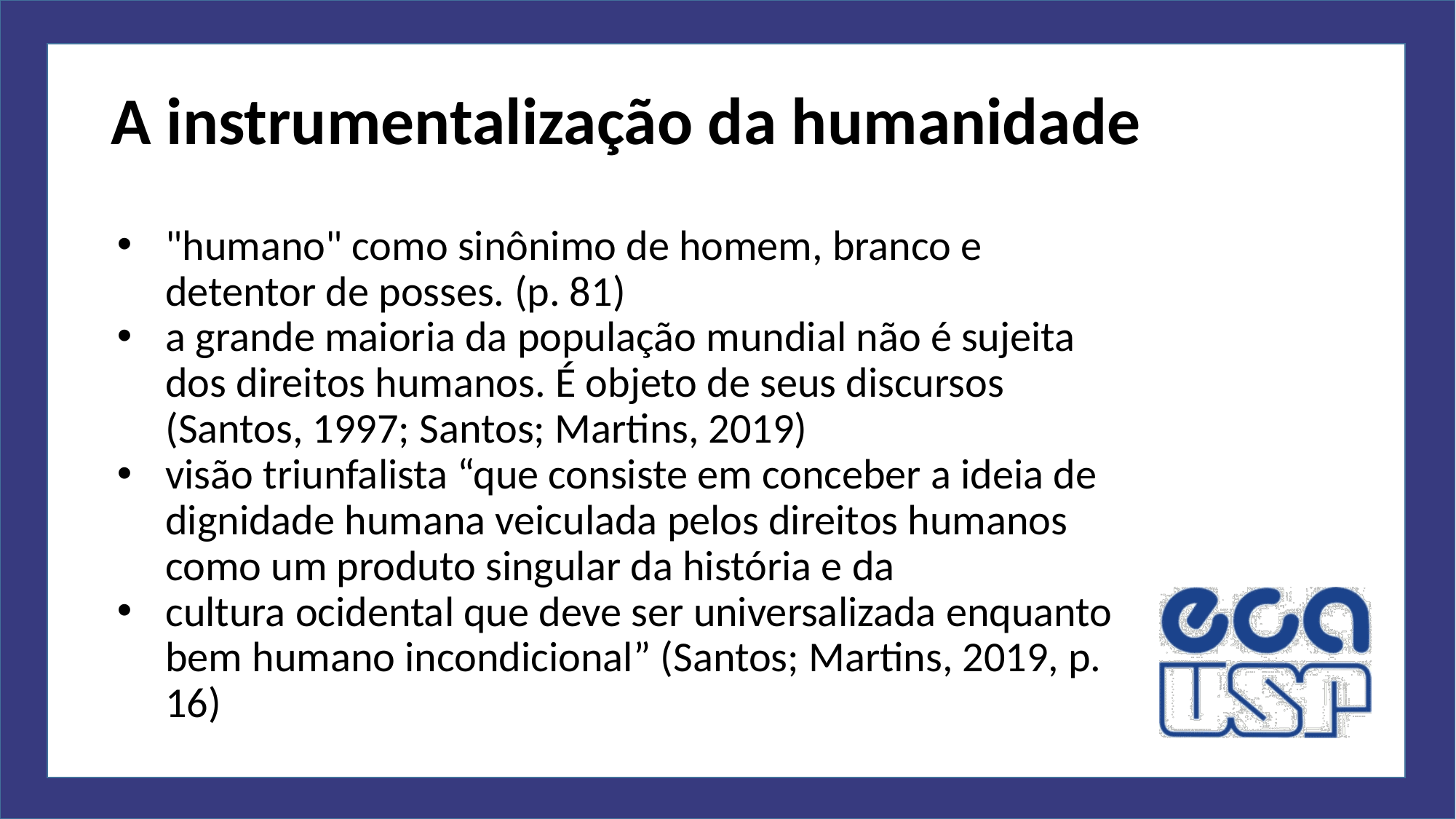

# A instrumentalização da humanidade
"humano" como sinônimo de homem, branco e detentor de posses. (p. 81)
a grande maioria da população mundial não é sujeita dos direitos humanos. É objeto de seus discursos (Santos, 1997; Santos; Martins, 2019)
visão triunfalista “que consiste em conceber a ideia de dignidade humana veiculada pelos direitos humanos como um produto singular da história e da
cultura ocidental que deve ser universalizada enquanto bem humano incondicional” (Santos; Martins, 2019, p. 16)